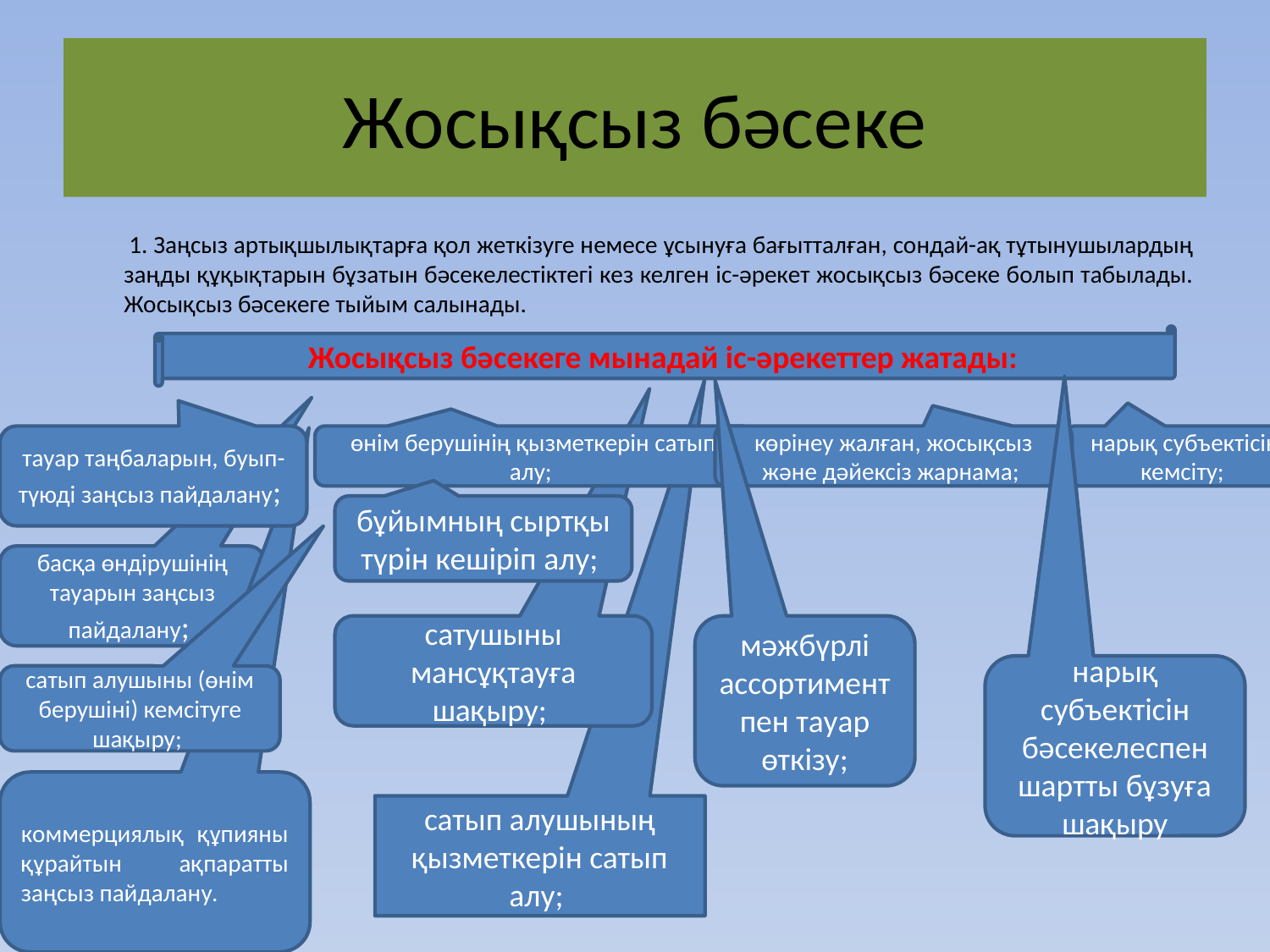

# Жосықсыз бәсеке
         1. Заңсыз артықшылықтарға қол жеткізуге немесе ұсынуға бағытталған, сондай-ақ тұтынушылардың заңды құқықтарын бұзатын бәсекелестіктегі кез келген іс-әрекет жосықсыз бәсеке болып табылады. Жосықсыз бәсекеге тыйым салынады.

Жосықсыз бәсекеге мынадай іс-әрекеттер жатады:
тауар таңбаларын, буып-түюді заңсыз пайдалану;
өнім берушінің қызметкерін сатып алу;
көрінеу жалған, жосықсыз және дәйексіз жарнама;
нарық субъектісін кемсіту;
бұйымның сыртқы түрін кешіріп алу;
басқа өндірушінің тауарын заңсыз пайдалану;
сатушыны мансұқтауға шақыру;
мәжбүрлі ассортиментпен тауар өткізу;
нарық субъектісін бәсекелеспен шартты бұзуға шақыру
сатып алушыны (өнім берушіні) кемсітуге шақыру;
коммерциялық құпияны құрайтын ақпаратты заңсыз пайдалану.
сатып алушының қызметкерін сатып алу;